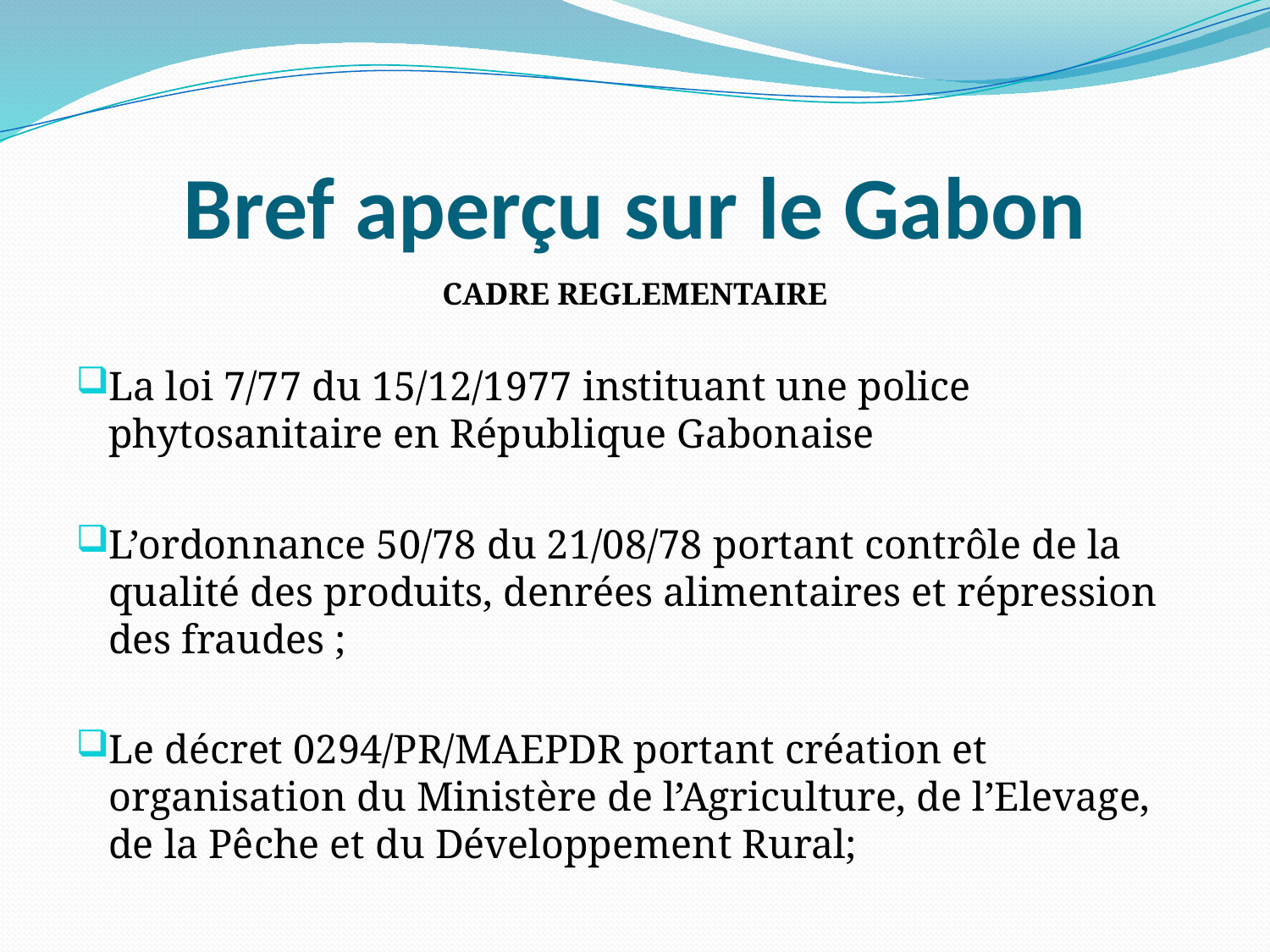

# Bref aperçu sur le Gabon
CADRE REGLEMENTAIRE

La loi 7/77 du 15/12/1977 instituant une police phytosanitaire en République Gabonaise

L’ordonnance 50/78 du 21/08/78 portant contrôle de la qualité des produits, denrées alimentaires et répression des fraudes ;

Le décret 0294/PR/MAEPDR portant création et organisation du Ministère de l’Agriculture, de l’Elevage, de la Pêche et du Développement Rural;